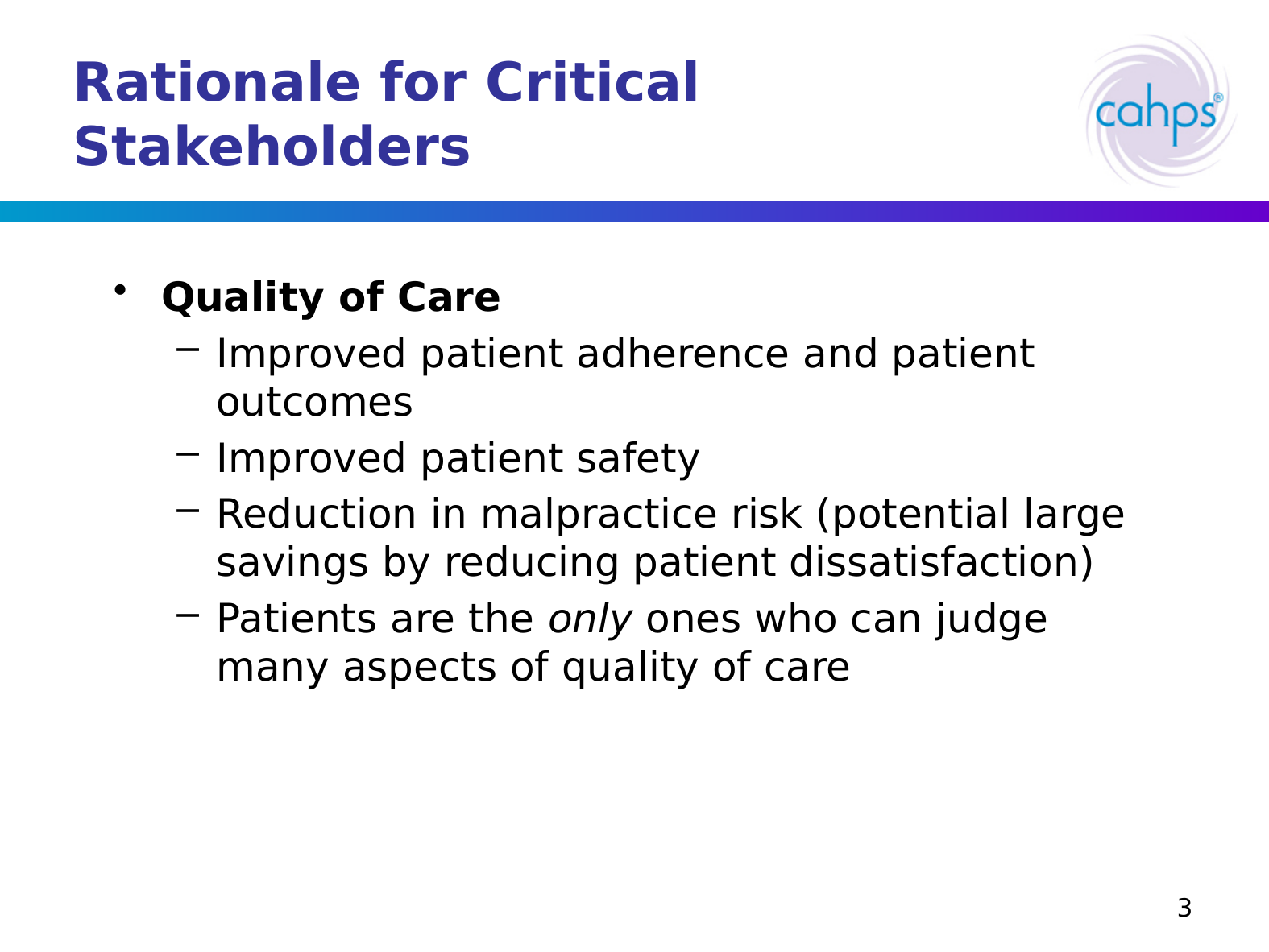

# Rationale for Critical Stakeholders
Quality of Care
Improved patient adherence and patient outcomes
Improved patient safety
Reduction in malpractice risk (potential large savings by reducing patient dissatisfaction)
Patients are the only ones who can judge many aspects of quality of care
3